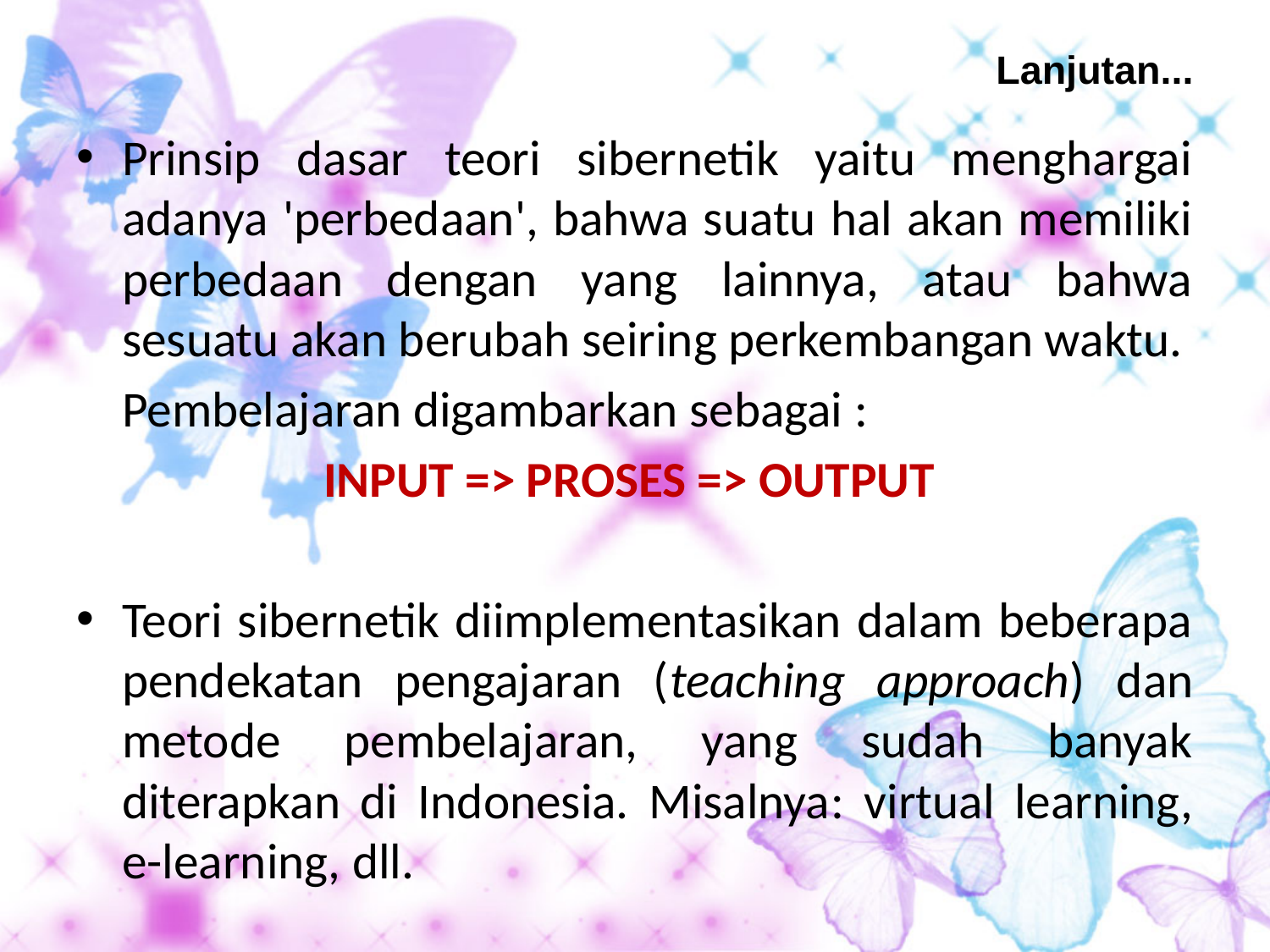

# Lanjutan...
Prinsip dasar teori sibernetik yaitu menghargai adanya 'perbedaan', bahwa suatu hal akan memiliki perbedaan dengan yang lainnya, atau bahwa sesuatu akan berubah seiring perkembangan waktu.
	Pembelajaran digambarkan sebagai :
INPUT => PROSES => OUTPUT

Teori sibernetik diimplementasikan dalam beberapa pendekatan pengajaran (teaching approach) dan metode pembelajaran, yang sudah banyak diterapkan di Indonesia. Misalnya: virtual learning, e-learning, dll.